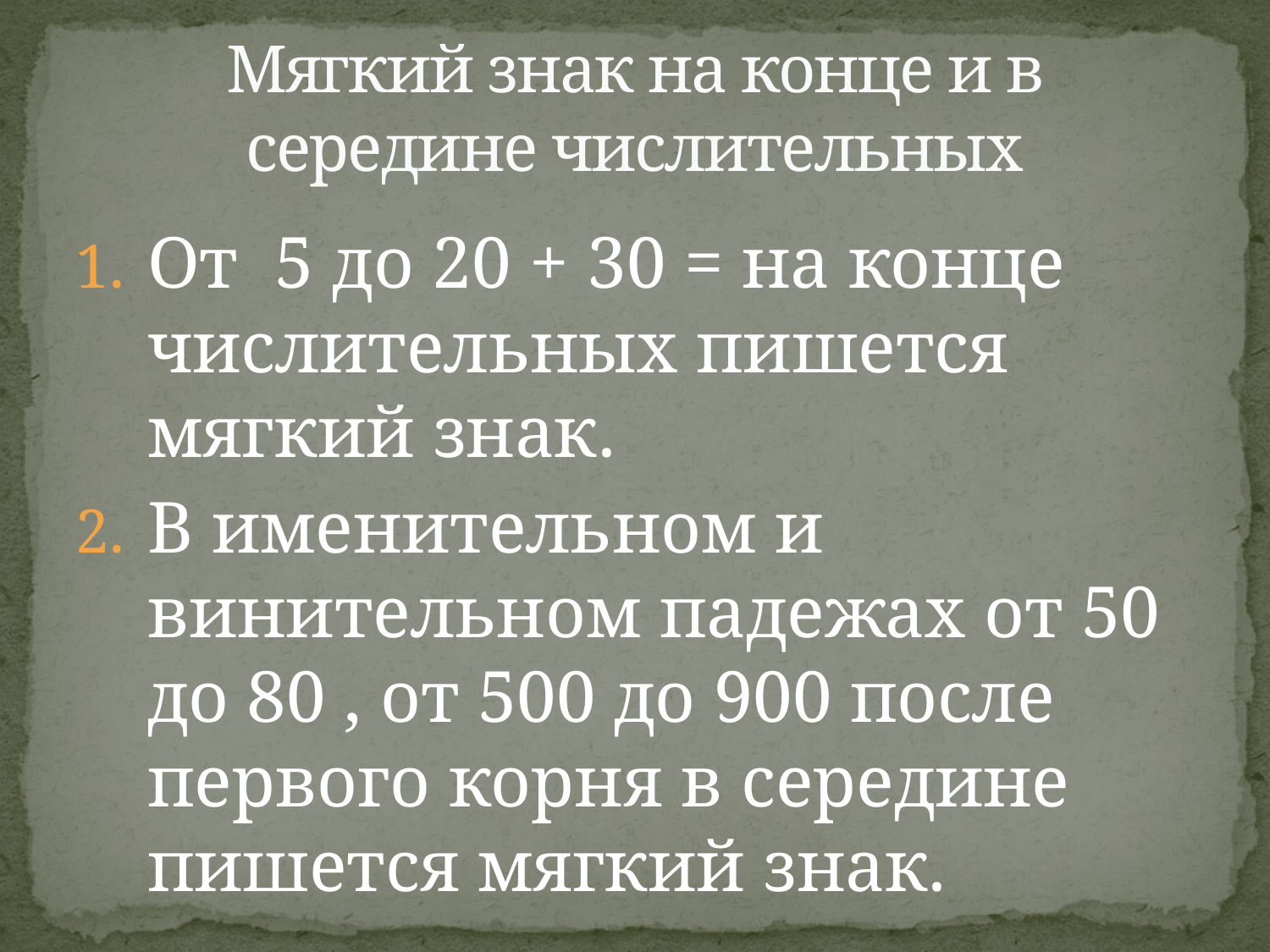

# Мягкий знак на конце и в середине числительных
От  5 до 20 + 30 = на конце числительных пишется мягкий знак.
В именительном и винительном падежах от 50 до 80 , от 500 до 900 после первого корня в середине пишется мягкий знак.